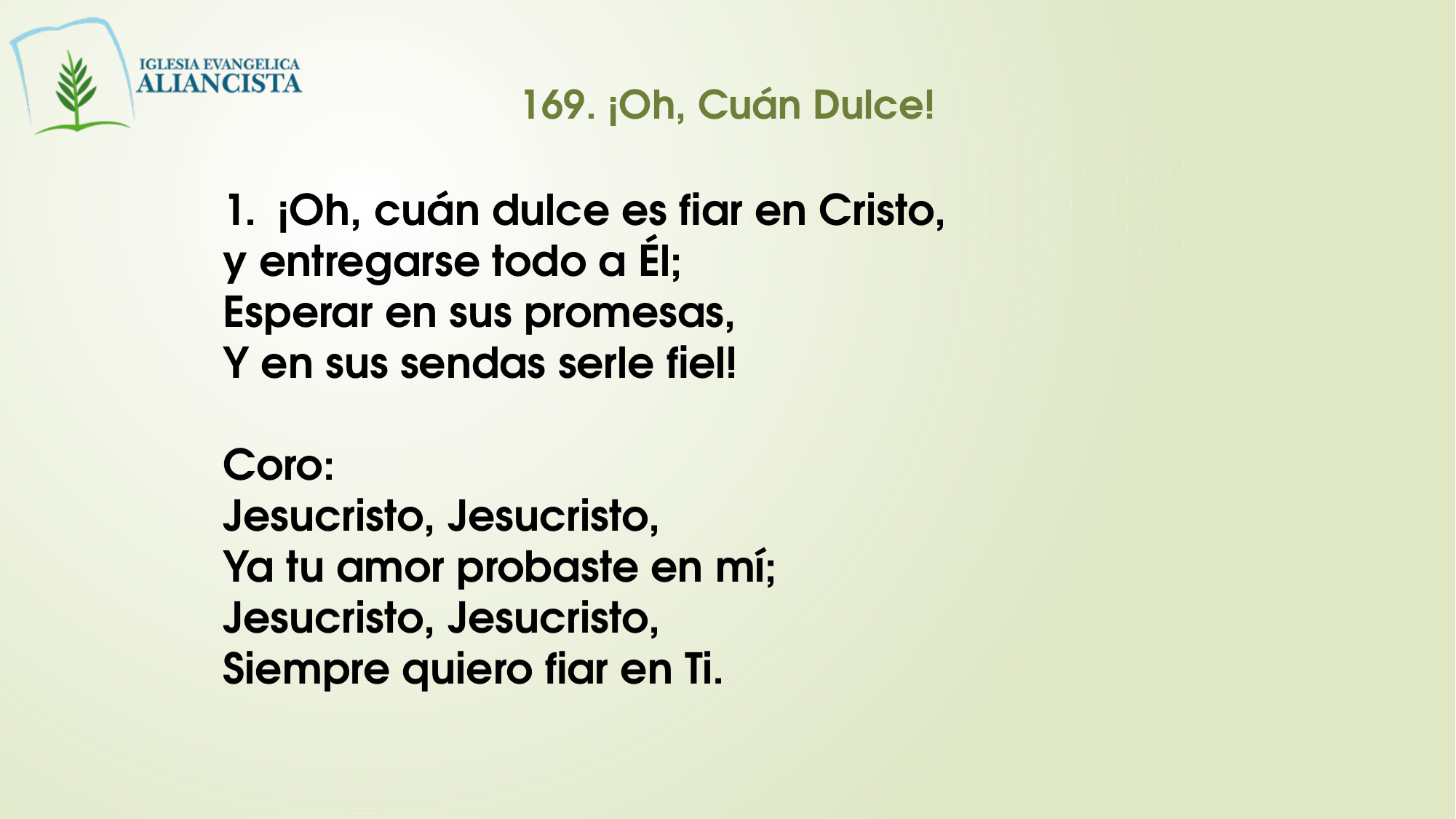

169. ¡Oh, Cuán Dulce!
¡Oh, cuán dulce es fiar en Cristo,
y entregarse todo a Él;
Esperar en sus promesas,
Y en sus sendas serle fiel!

Coro:
Jesucristo, Jesucristo,
Ya tu amor probaste en mí;
Jesucristo, Jesucristo,
Siempre quiero fiar en Ti.